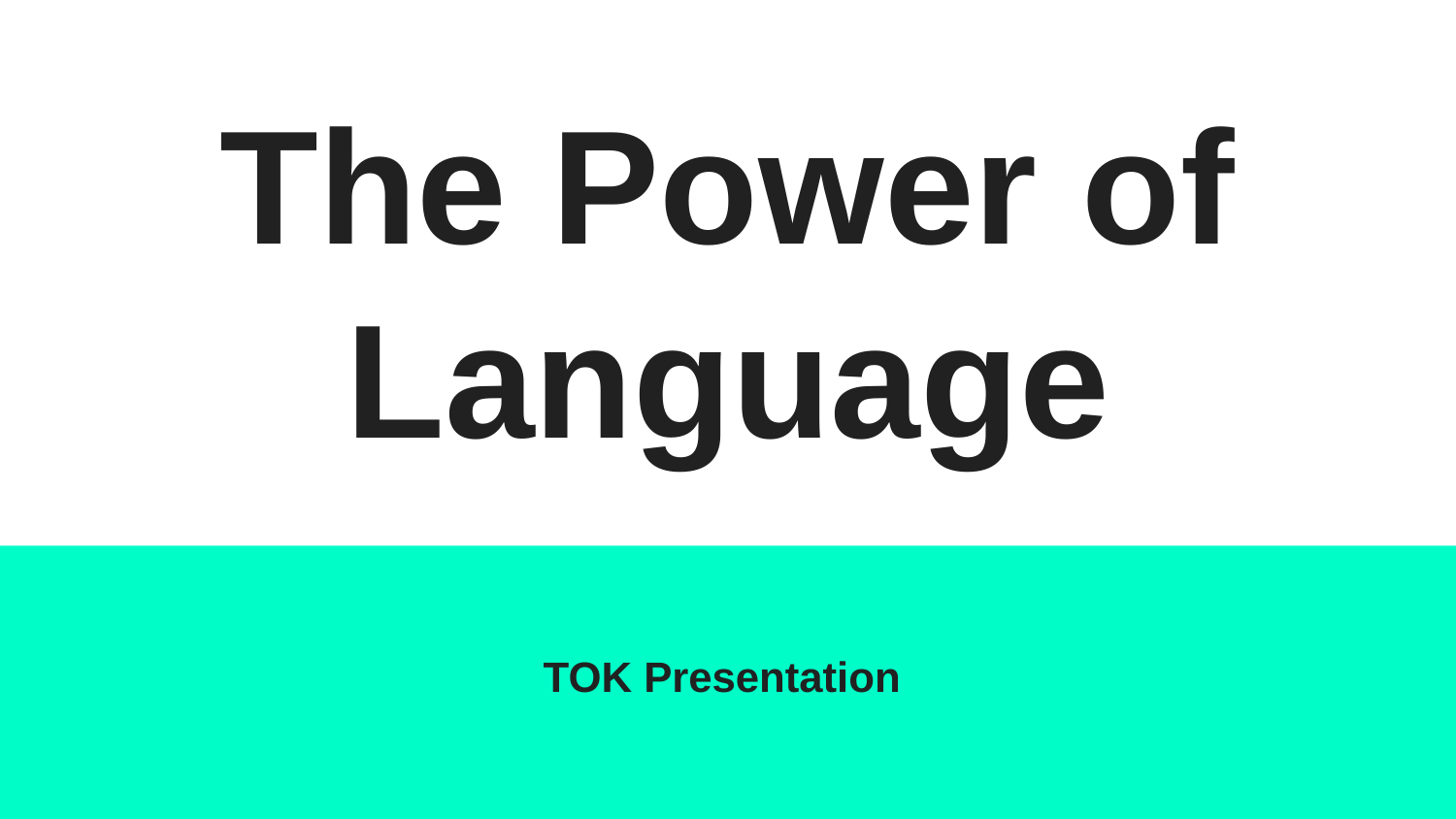

# The Power of Language
TOK Presentation